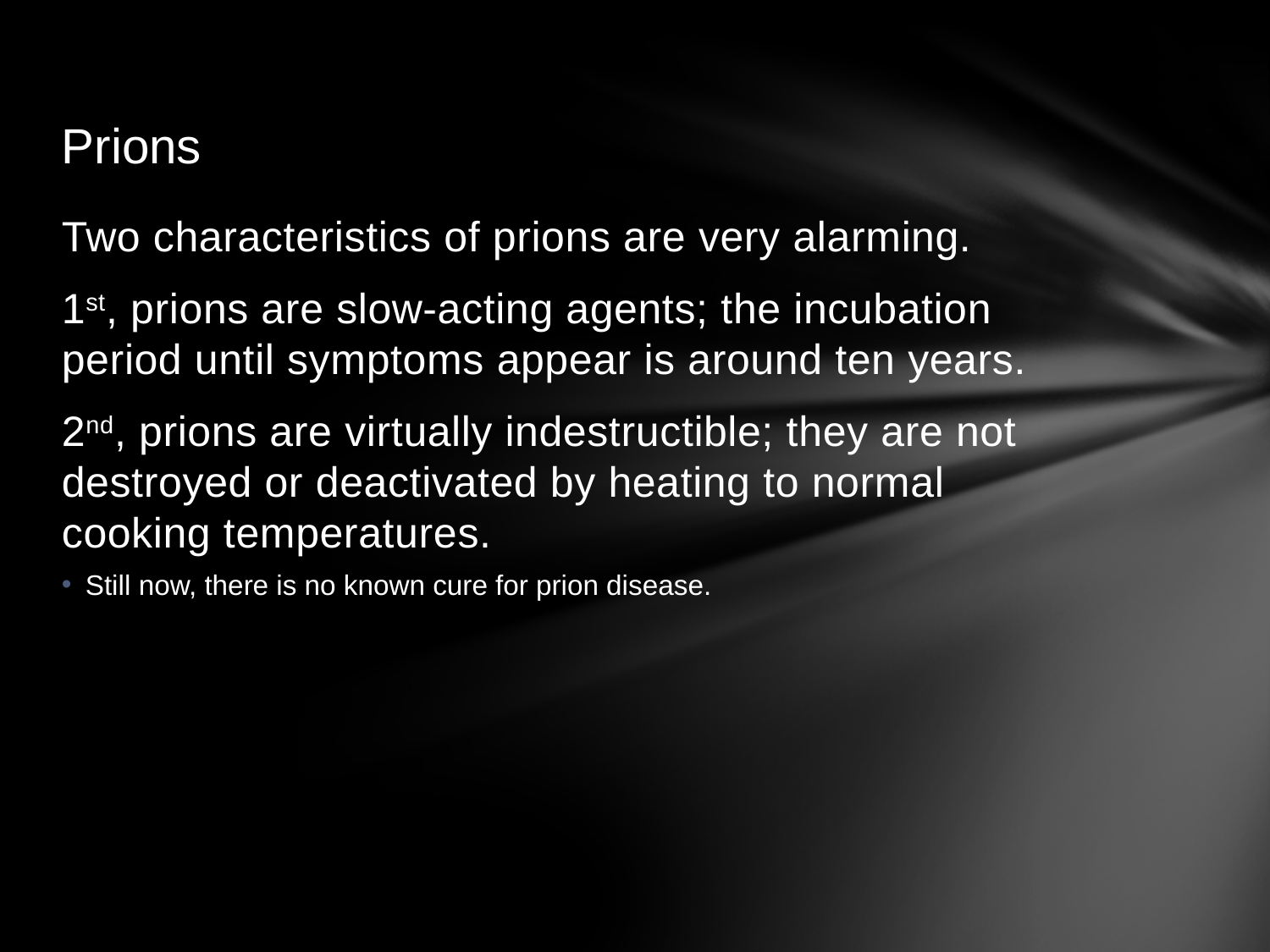

# Prions
Two characteristics of prions are very alarming.
1st, prions are slow-acting agents; the incubation period until symptoms appear is around ten years.
2nd, prions are virtually indestructible; they are not destroyed or deactivated by heating to normal cooking temperatures.
Still now, there is no known cure for prion disease.